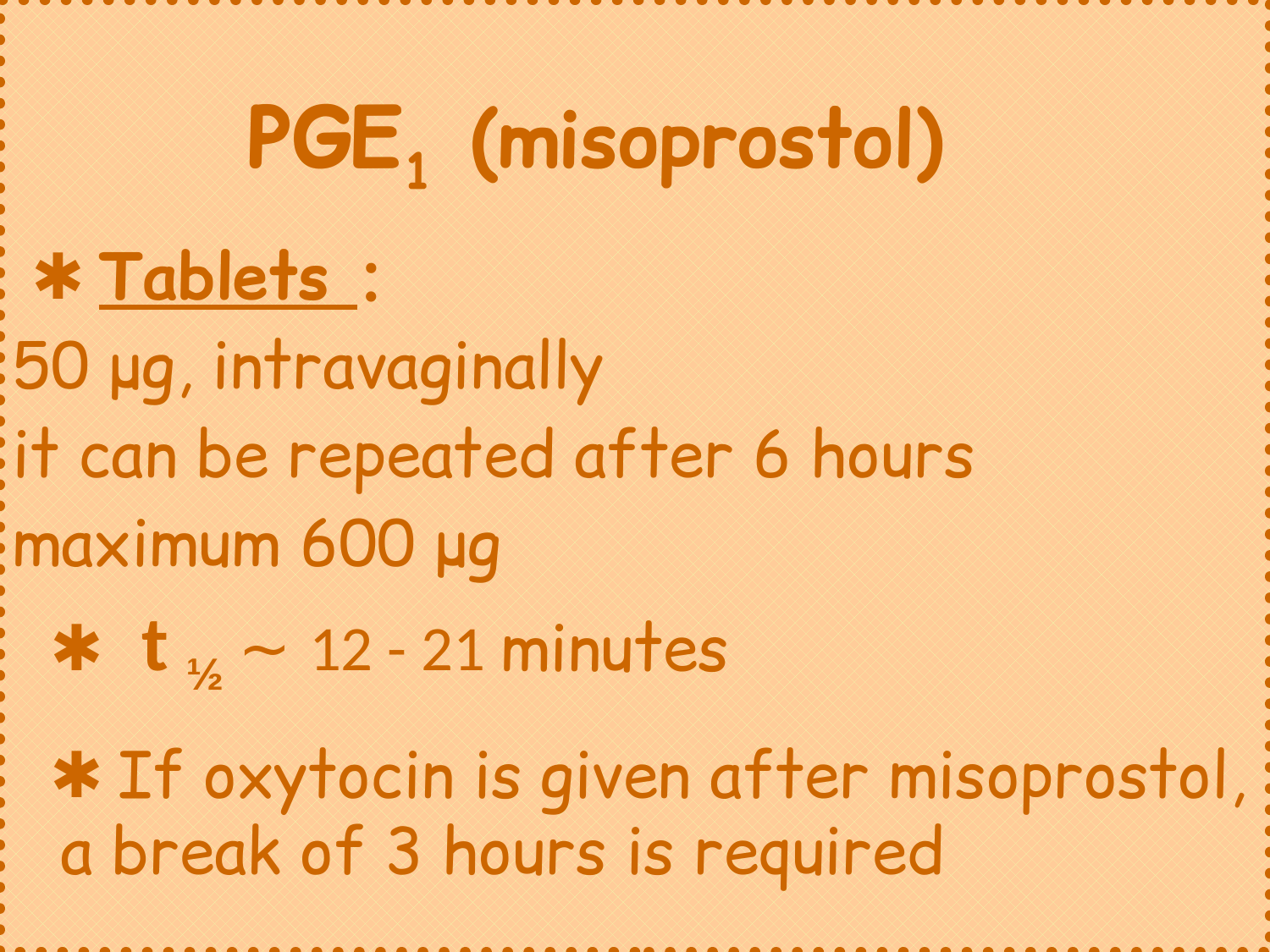

PGE1 (misoprostol)

 ✱ Tablets :
50 μg, intravaginally
it can be repeated after 6 hours
maximum 600 μg
  ✱  t ½ ∼ 12 - 21 minutes

  ✱ If oxytocin is given after misoprostol, a break of 3 hours is required

#